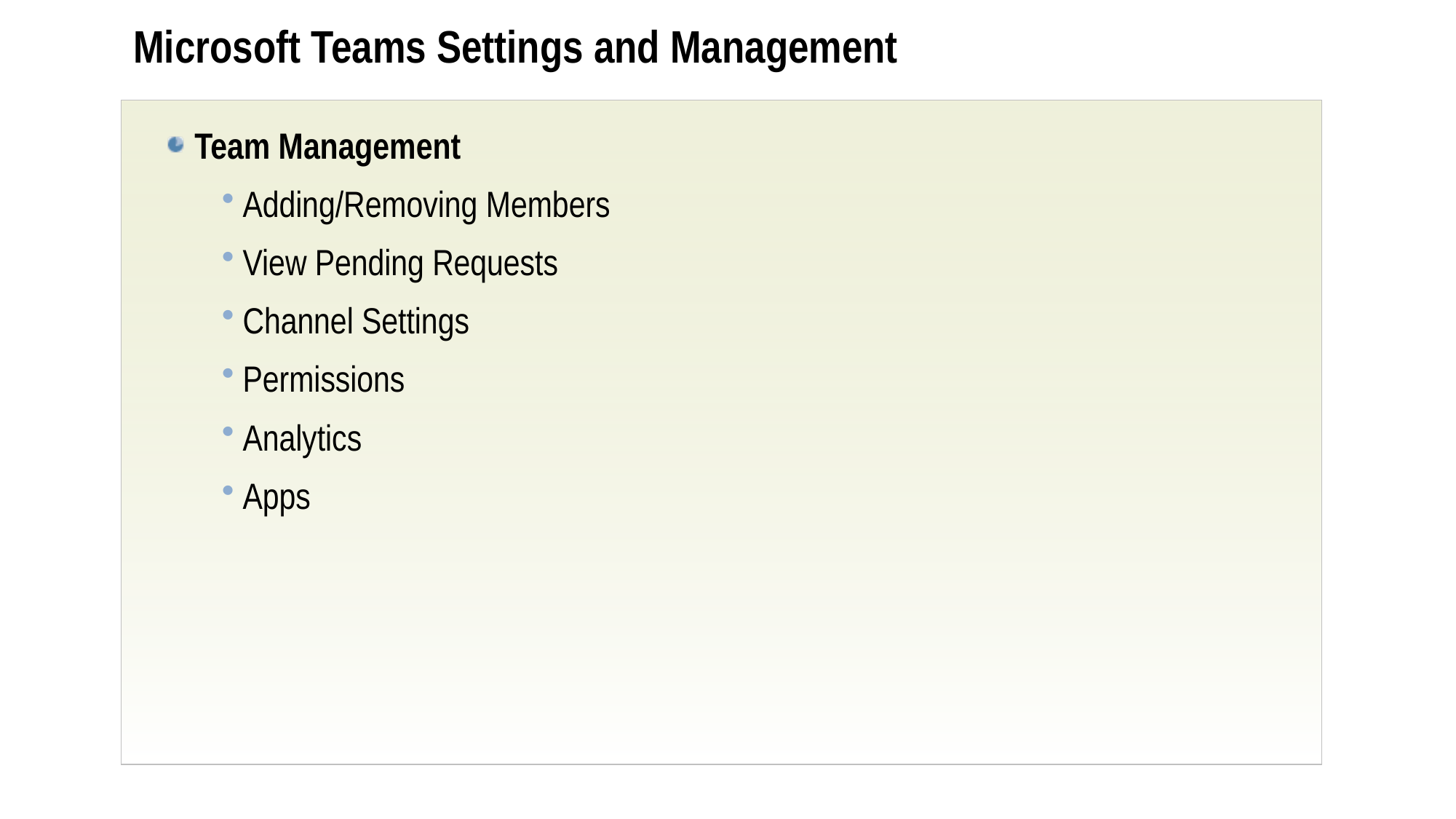

# Microsoft Teams Settings and Management
Team Management
Adding/Removing Members
View Pending Requests
Channel Settings
Permissions
Analytics
Apps